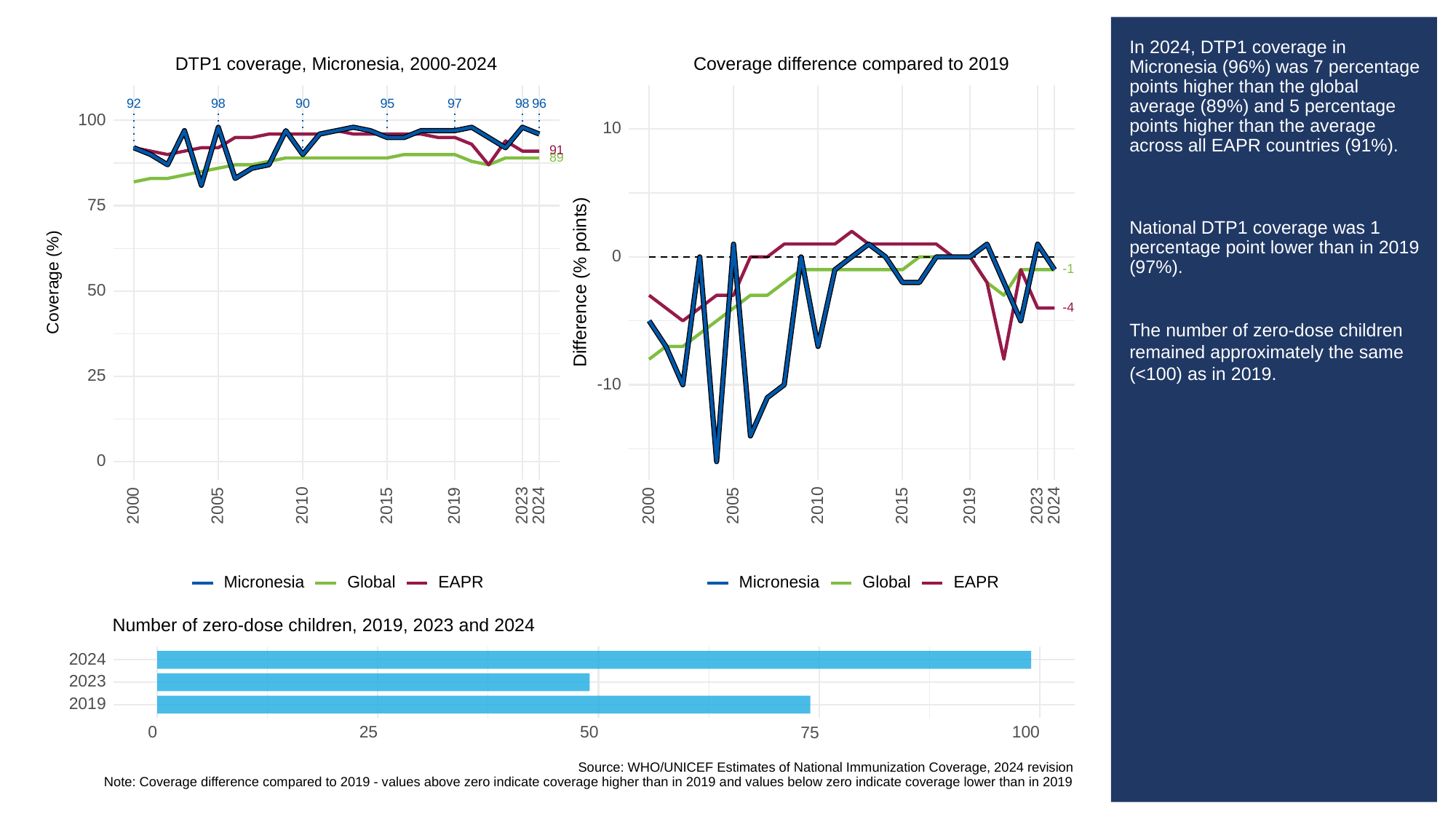

# In 2024, DTP1 coverage in Micronesia (96%) was 7 percentage points higher than the global average (89%) and 5 percentage points higher than the average across all EAPR countries (91%).

National DTP1 coverage was 1 percentage point lower than in 2019 (97%).

The number of zero-dose children remained approximately the same (<100) as in 2019.

Coverage difference compared to 2019
DTP1 coverage, Micronesia, 2000-2024

92
98
90
95
97
98
96

100

10

91
89

75

0

-1
Difference (% points)
Coverage (%)
50

-4

25

-10

0

2023
2023
2000
2005
2010
2015
2019
2024
2000
2005
2010
2015
2019
2024
Global
Global
Micronesia
Micronesia
EAPR
EAPR

Number of zero-dose children, 2019, 2023 and 2024

2024

2023

2019

0
25
50
100
75
Source: WHO/UNICEF Estimates of National Immunization Coverage, 2024 revision
Note: Coverage difference compared to 2019 - values above zero indicate coverage higher than in 2019 and values below zero indicate coverage lower than in 2019